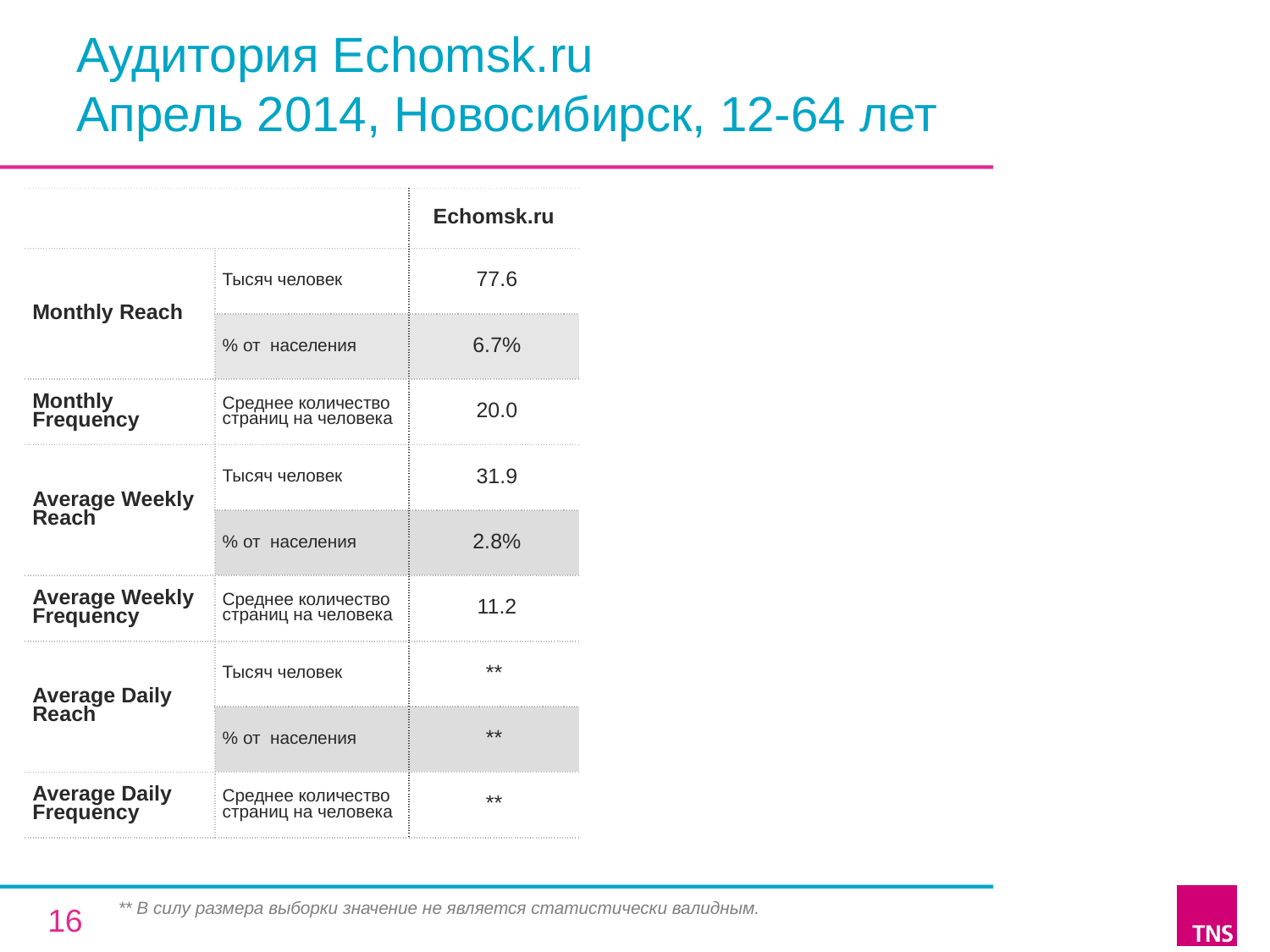

# Аудитория Echomsk.ru Апрель 2014, Новосибирск, 12-64 лет
|  |  | Echomsk.ru |
| --- | --- | --- |
| Monthly Reach | Тысяч человек | 77.6 |
|  | % от населения | 6.7% |
| Monthly Frequency | Среднее количество страниц на человека | 20.0 |
| Average Weekly Reach | Тысяч человек | 31.9 |
|  | % от населения | 2.8% |
| Average Weekly Frequency | Среднее количество страниц на человека | 11.2 |
| Average Daily Reach | Тысяч человек | \*\* |
|  | % от населения | \*\* |
| Average Daily Frequency | Среднее количество страниц на человека | \*\* |
** В силу размера выборки значение не является статистически валидным.
16